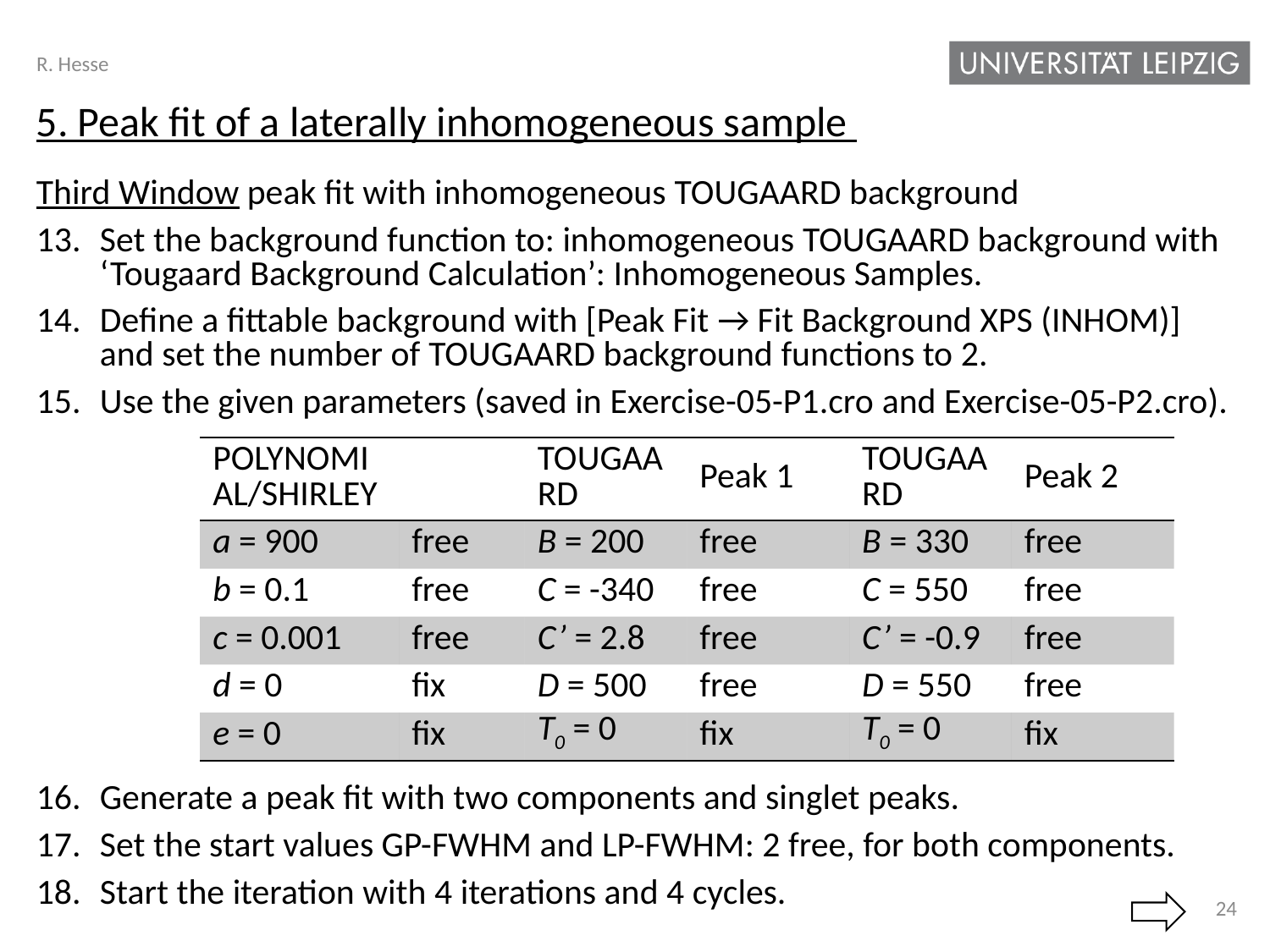

R. Hesse
5. Peak fit of a laterally inhomogeneous sample
Third Window peak fit with inhomogeneous Tougaard background

Set the background function to: inhomogeneous Tougaard background with ‘Tougaard Background Calculation’: Inhomogeneous Samples.

Define a fittable background with [Peak Fit → Fit Background XPS (INHOM)] and set the number of Tougaard background functions to 2.

Use the given parameters (saved in Exercise-05-P1.cro and Exercise-05-P2.cro).

Generate a peak fit with two components and singlet peaks.

Set the start values GP-FWHM and LP-FWHM: 2 free, for both components.

Start the iteration with 4 iterations and 4 cycles.
| Polynomial/Shirley |  | Tougaard | Peak 1 | Tougaard | Peak 2 |
| --- | --- | --- | --- | --- | --- |
| a = 900 | free | B = 200 | free | B = 330 | free |
| b = 0.1 | free | C = -340 | free | C = 550 | free |
| c = 0.001 | free | C’ = 2.8 | free | C’ = -0.9 | free |
| d = 0 | fix | D = 500 | free | D = 550 | free |
| e = 0 | fix | T0 = 0 | fix | T0 = 0 | fix |
24